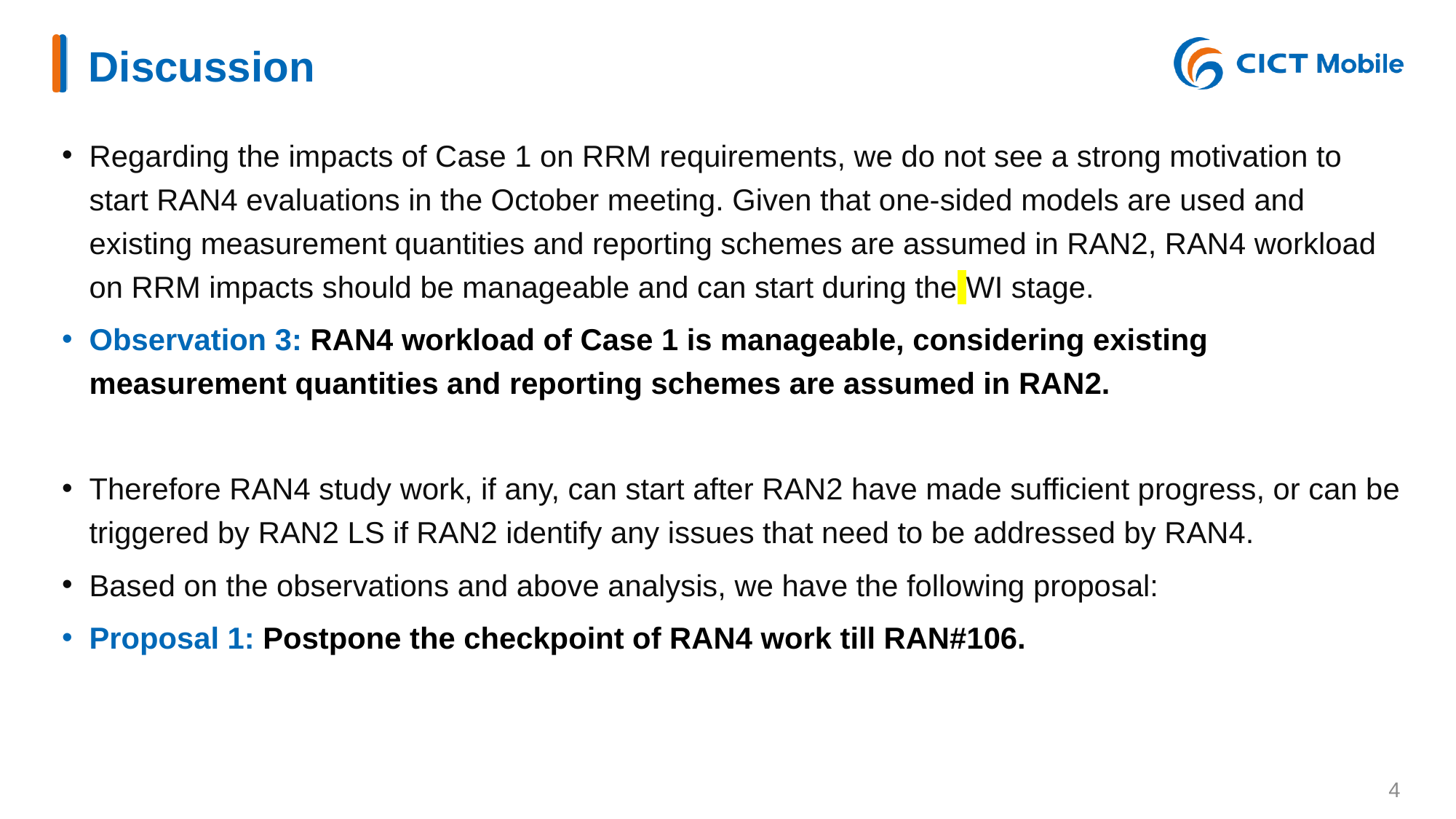

# Discussion
Regarding the impacts of Case 1 on RRM requirements, we do not see a strong motivation to start RAN4 evaluations in the October meeting. Given that one-sided models are used and existing measurement quantities and reporting schemes are assumed in RAN2, RAN4 workload on RRM impacts should be manageable and can start during the WI stage.
Observation 3: RAN4 workload of Case 1 is manageable, considering existing measurement quantities and reporting schemes are assumed in RAN2.

Therefore RAN4 study work, if any, can start after RAN2 have made sufficient progress, or can be triggered by RAN2 LS if RAN2 identify any issues that need to be addressed by RAN4.
Based on the observations and above analysis, we have the following proposal:
Proposal 1: Postpone the checkpoint of RAN4 work till RAN#106.
4